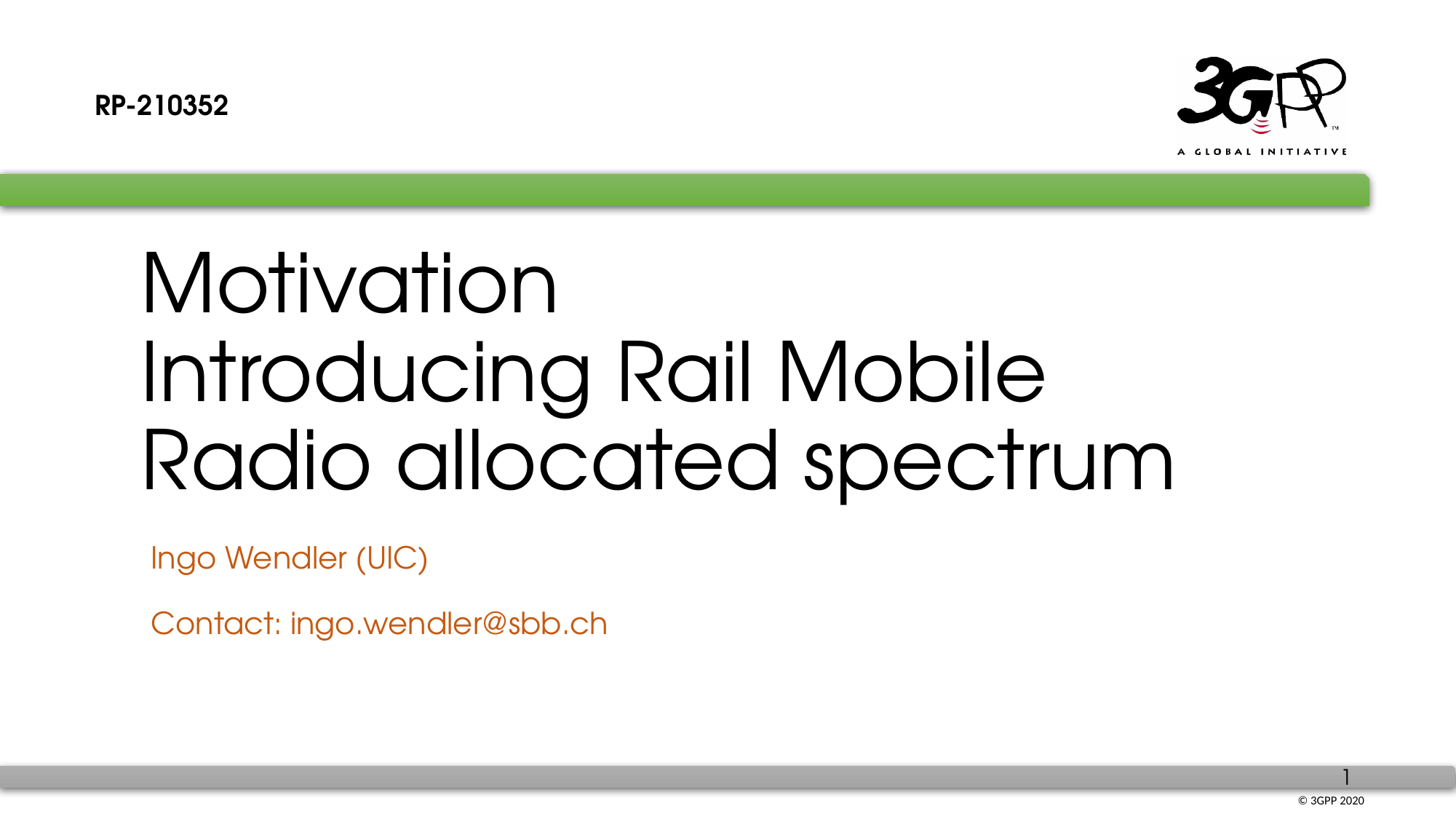

RP-210352
# Motivation Introducing Rail Mobile Radio allocated spectrum
Ingo Wendler (UIC)

Contact: ingo.wendler@sbb.ch